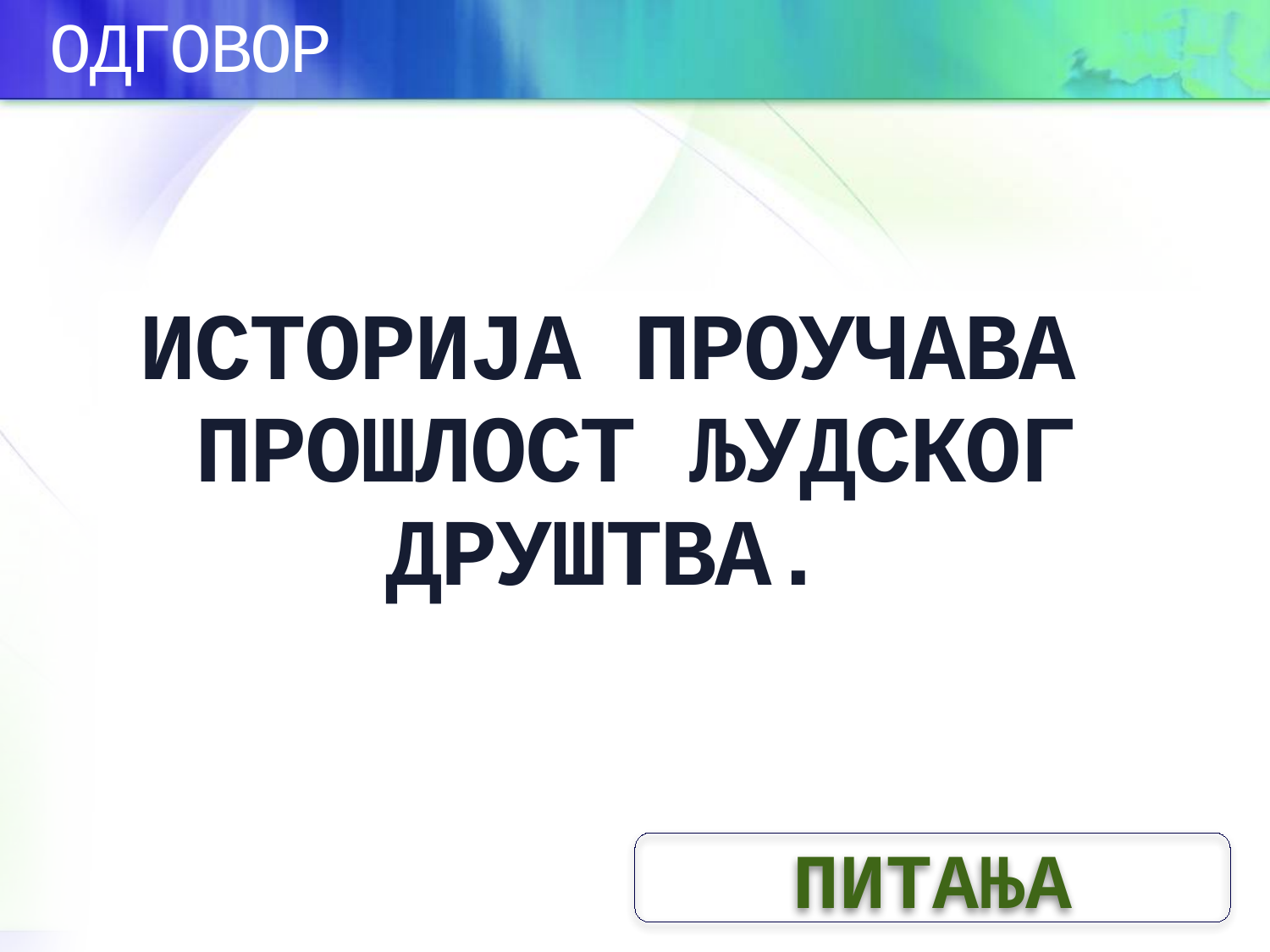

# ОДГОВОР
ИСТОРИЈА ПРОУЧАВА
ПРОШЛОСТ ЉУДСКОГ ДРУШТВА.
ПИТАЊА